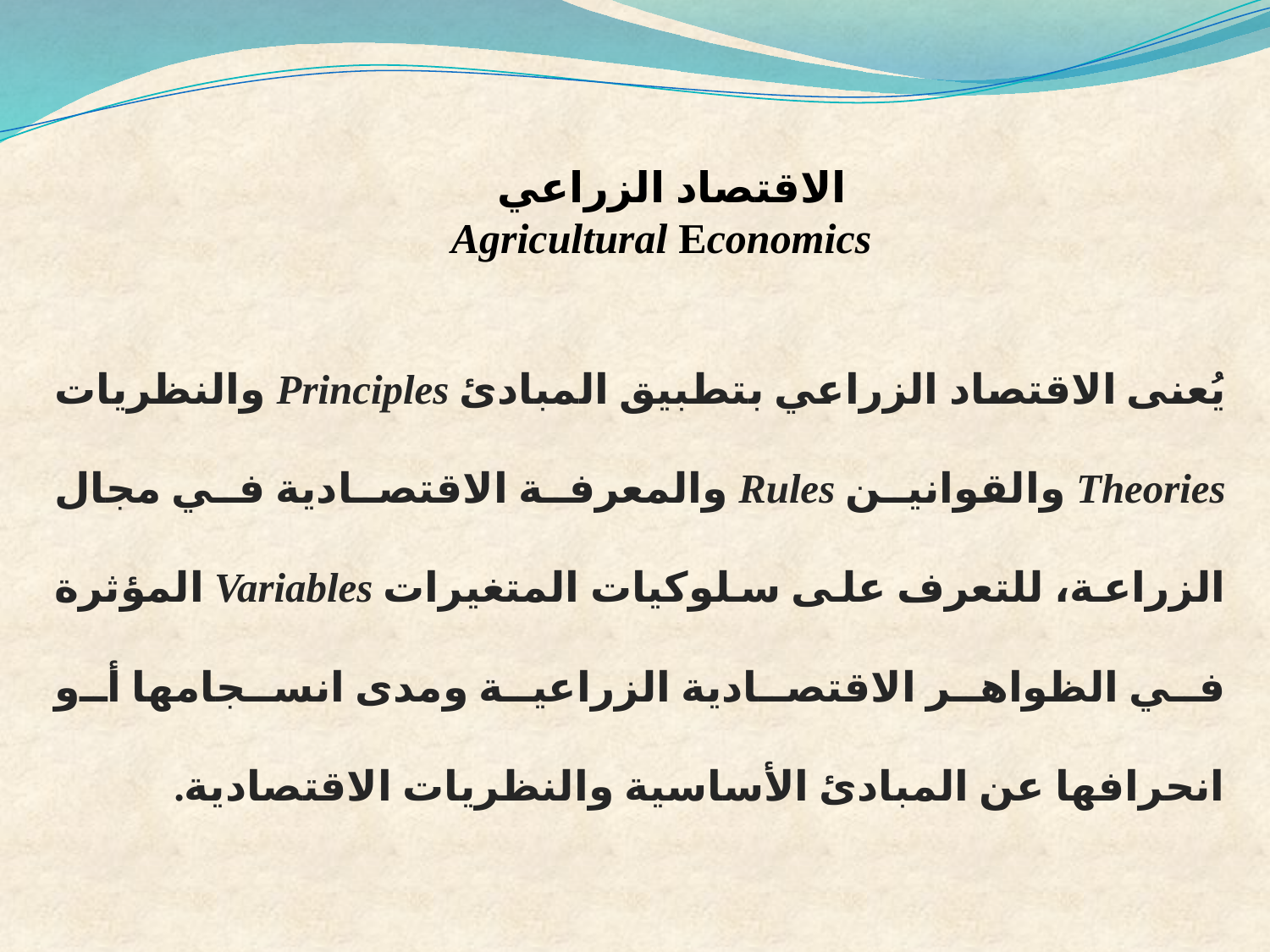

الاقتصاد الزراعي
  Agricultural Economics
يُعنى الاقتصاد الزراعي بتطبيق المبادئ Principles والنظريات Theories والقوانين Rules والمعرفة الاقتصادية في مجال الزراعة، للتعرف على سلوكيات المتغيرات Variables المؤثرة في الظواهر الاقتصادية الزراعية ومدى انسجامها أو انحرافها عن المبادئ الأساسية والنظريات الاقتصادية.